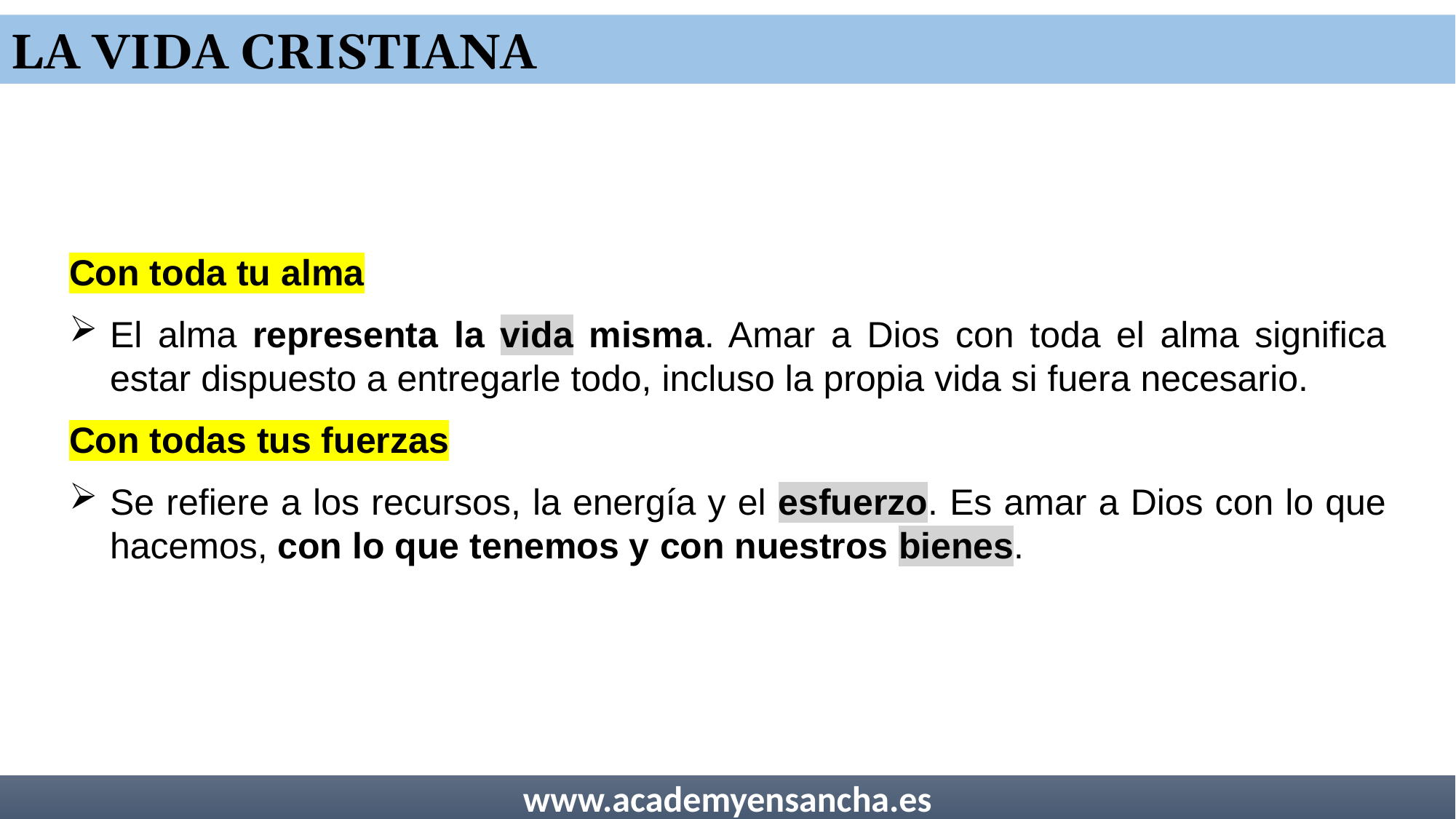

LA VIDA CRISTIANA
Con toda tu alma
El alma representa la vida misma. Amar a Dios con toda el alma significa estar dispuesto a entregarle todo, incluso la propia vida si fuera necesario.
Con todas tus fuerzas
Se refiere a los recursos, la energía y el esfuerzo. Es amar a Dios con lo que hacemos, con lo que tenemos y con nuestros bienes.